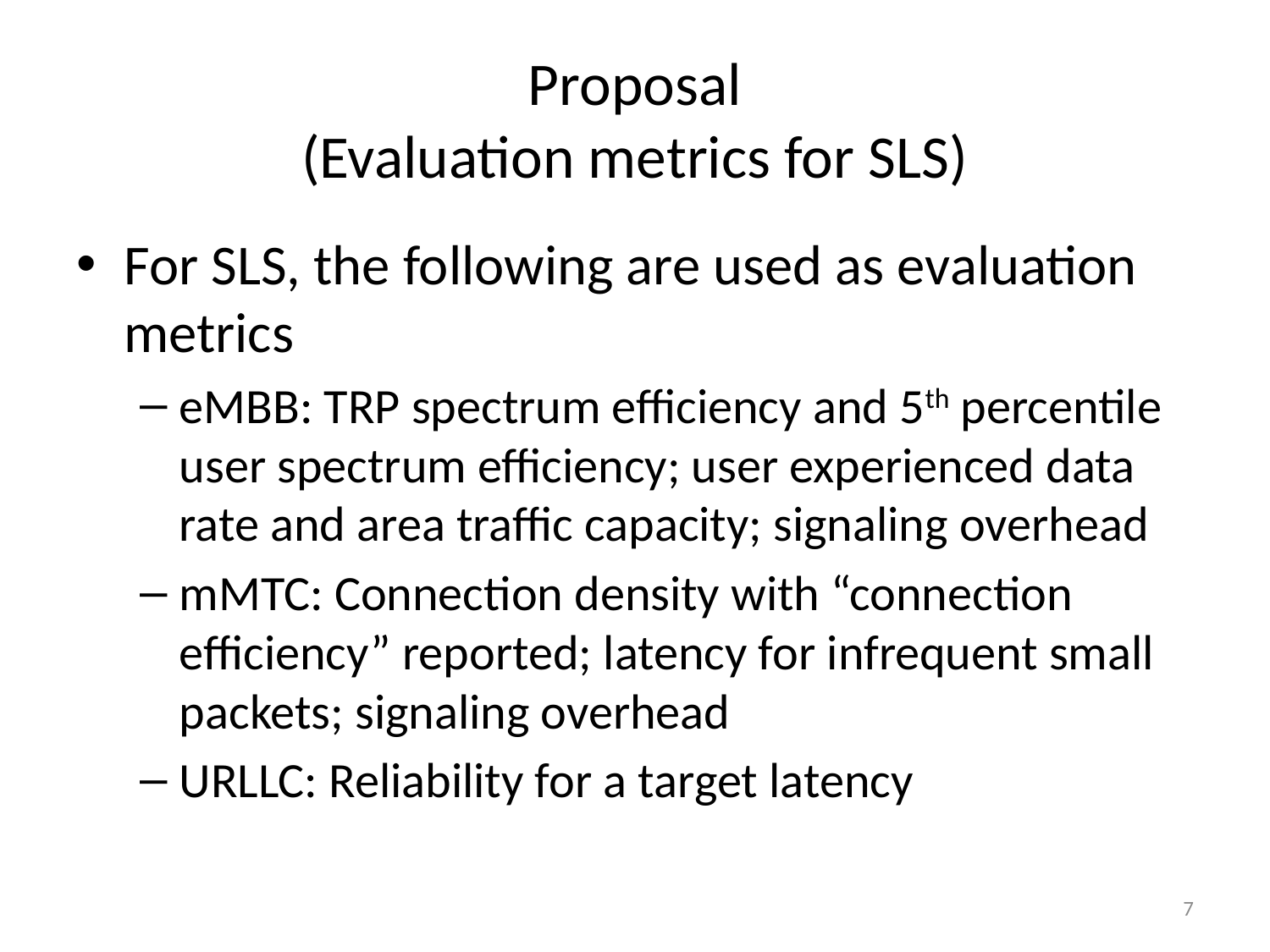

# Proposal (Evaluation metrics for SLS)
For SLS, the following are used as evaluation metrics
eMBB: TRP spectrum efficiency and 5th percentile user spectrum efficiency; user experienced data rate and area traffic capacity; signaling overhead
mMTC: Connection density with “connection efficiency” reported; latency for infrequent small packets; signaling overhead
URLLC: Reliability for a target latency

7